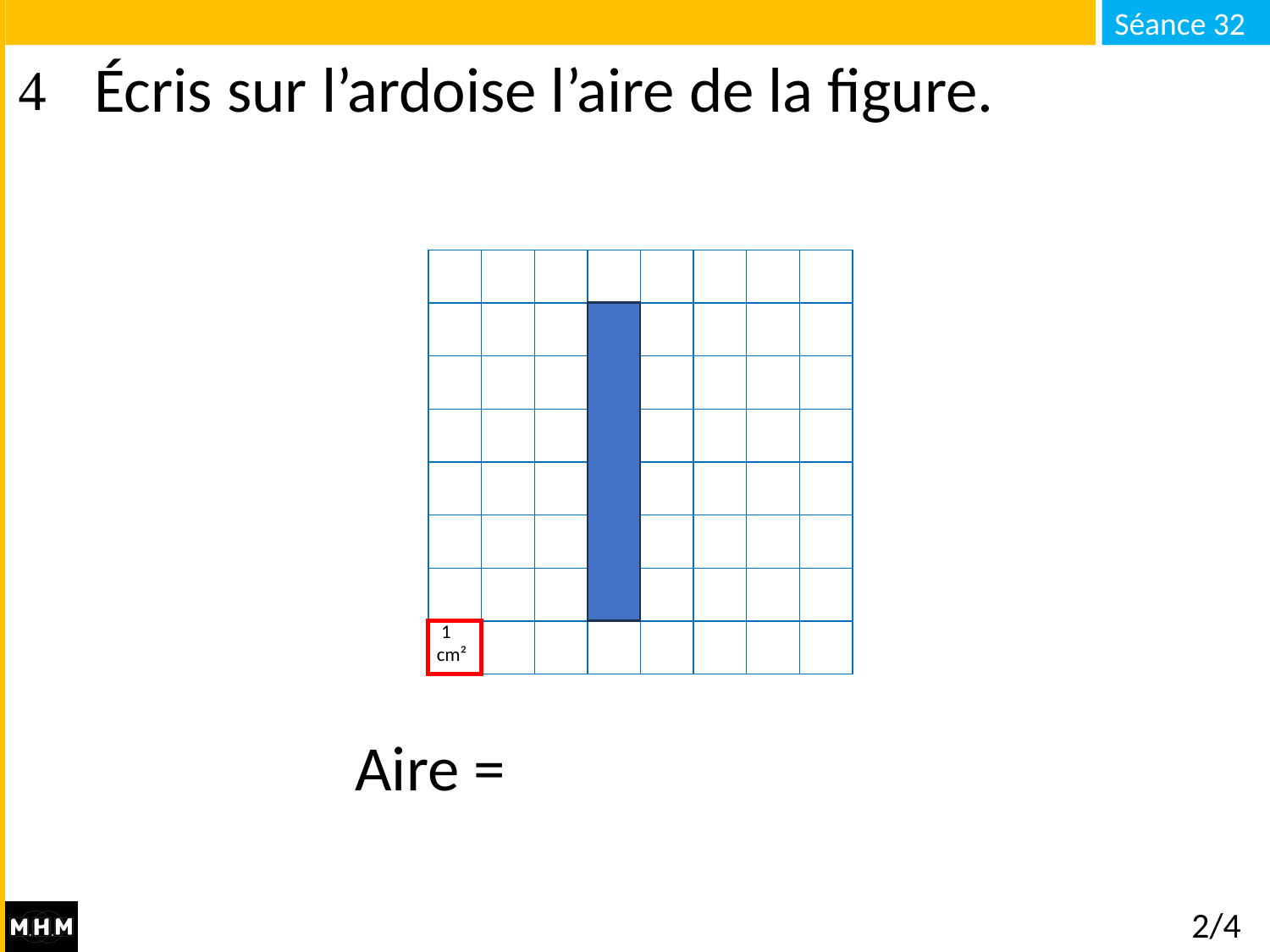

# Écris sur l’ardoise l’aire de la figure.
|  |  |  |  |  |  |  |  |
| --- | --- | --- | --- | --- | --- | --- | --- |
|  |  |  |  |  |  |  |  |
|  |  |  |  |  |  |  |  |
|  |  |  |  |  |  |  |  |
|  |  |  |  |  |  |  |  |
|  |  |  |  |  |  |  |  |
|  |  |  |  |  |  |  |  |
| 1 cm² |  |  |  |  |  |  |  |

Aire =
2/4